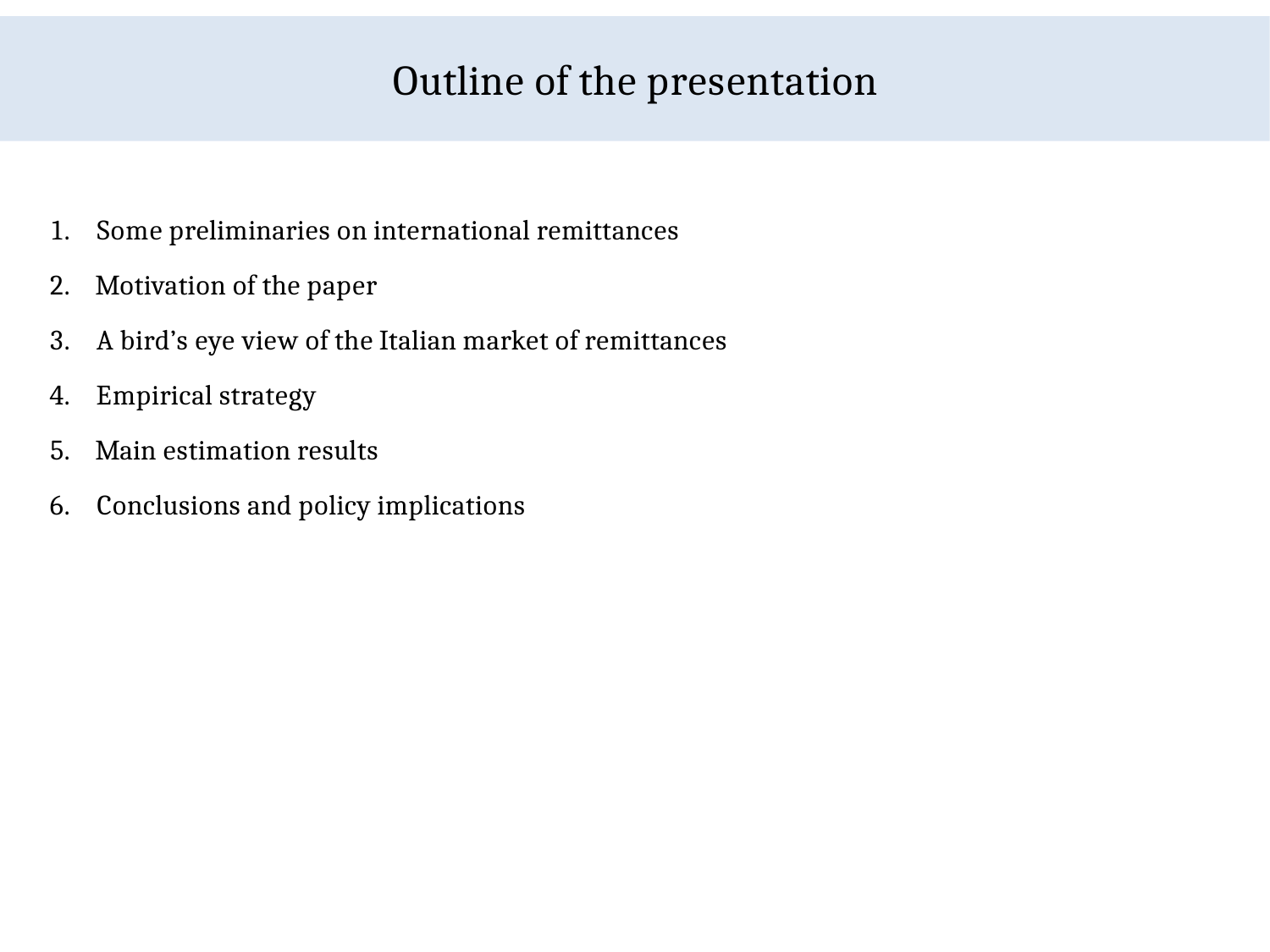

Outline of the presentation
Some preliminaries on international remittances
Motivation of the paper
A bird’s eye view of the Italian market of remittances
Empirical strategy
Main estimation results
Conclusions and policy implications